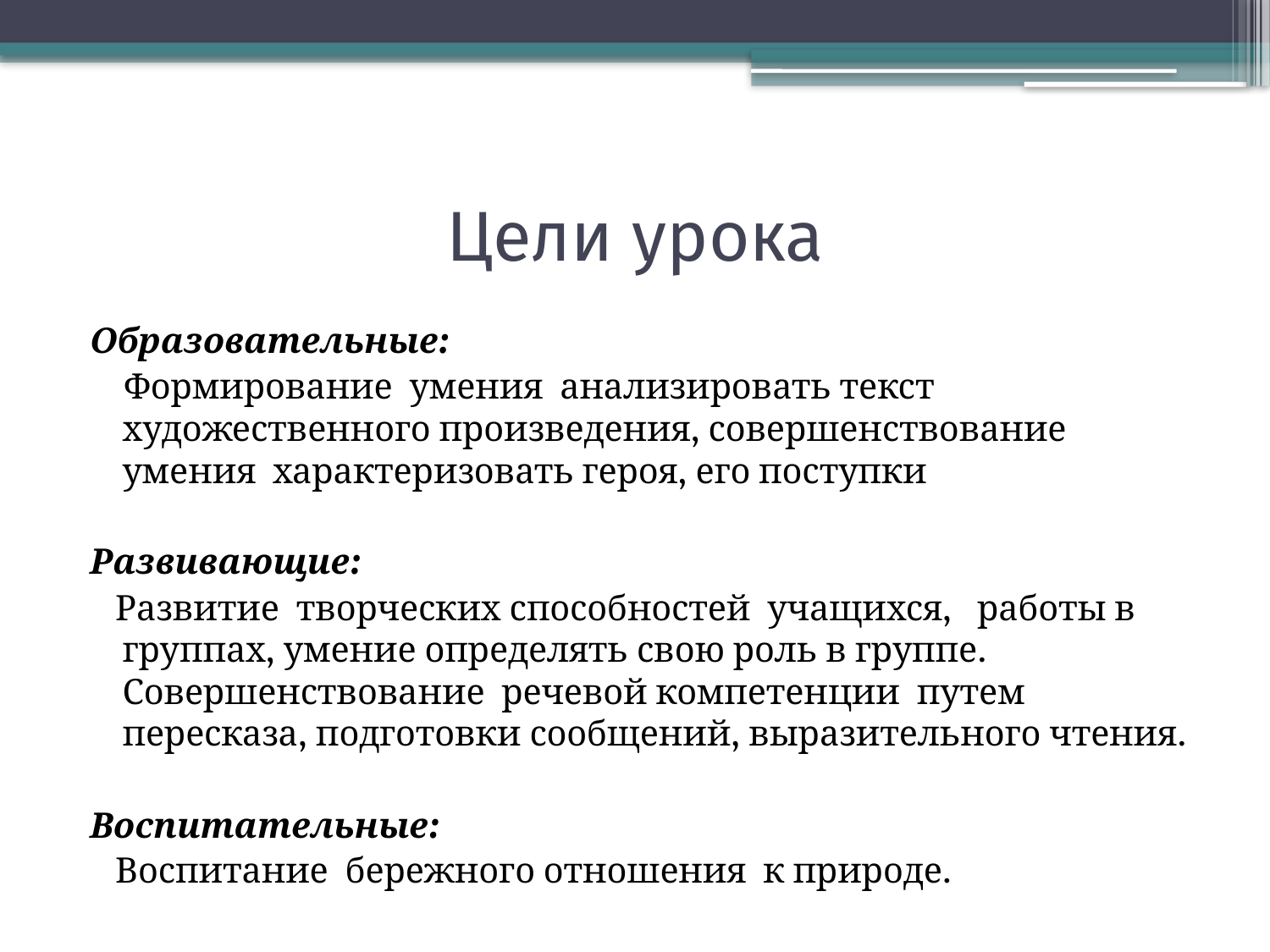

# Цели урока
Образовательные:
    Формирование  умения  анализировать текст художественного произведения, совершенствование  умения  характеризовать героя, его поступки

Развивающие:
   Развитие  творческих способностей  учащихся,   работы в группах, умение определять свою роль в группе. Совершенствование  речевой компетенции  путем пересказа, подготовки сообщений, выразительного чтения.

Воспитательные:
   Воспитание  бережного отношения  к природе.